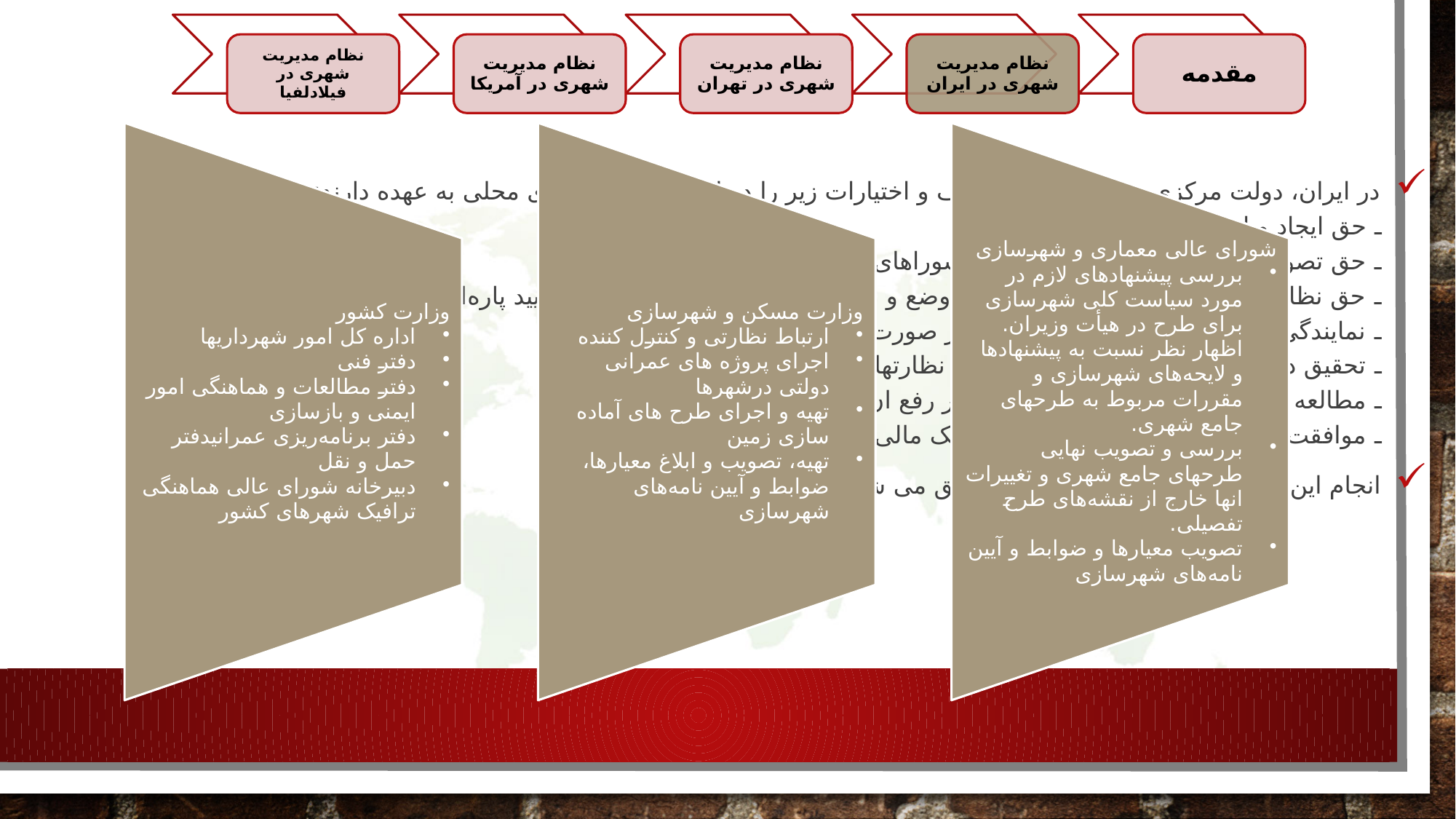

نظام مدیریت شهری در ایران
نظام مدیریت شهری در تهران
نظام مدیریت شهری در آمریکا
مقدمه
وزارت کشور
اداره کل امور شهرداریها
دفتر فنی
وزارت مسکن و شهرسازی
شورای عالی معماری و شهرسازی
دبیرخانه شورای عالی هماهنگی ترافیک شهرهای کشور
تصویب معیارها و ضوابط و آیین نامه‌های شهرسازی
در ایران، دولت مرکزی و هیأت دولت وظایف و اختیارات زیر را در ارتباط با سازمانهای محلی به عهده دارند:
ـ حق ایجاد و انحلال سازمانهای محلی.
ـ حق تصویب، تأیید اعتراض و رد مصوبات شوراهای محلی.
ـ حق نظارت بر سازمانهای محلی از طریق وضع و ابلاغ قوانین و مقررات و تصویب تأیید پاره‌ای از طرحها و مصوبات.
ـ نمایندگی و قائم مقامی شوراهای محلی در صورت انحلال و عدم حضور انها.
ـ تحقیق در نحوه اجرای برنامه های محلی و نظارتهای اداری و ارشاد و راهنمایی.
ـ مطالعه در مورد مشکلات محلی و اقدام در رفع ان.
ـ موافقت با استقراض و همچنین اعطای کمک مالی مشروط.
انجام این وظایف از طریق عناصر زیر متحقق می شود: